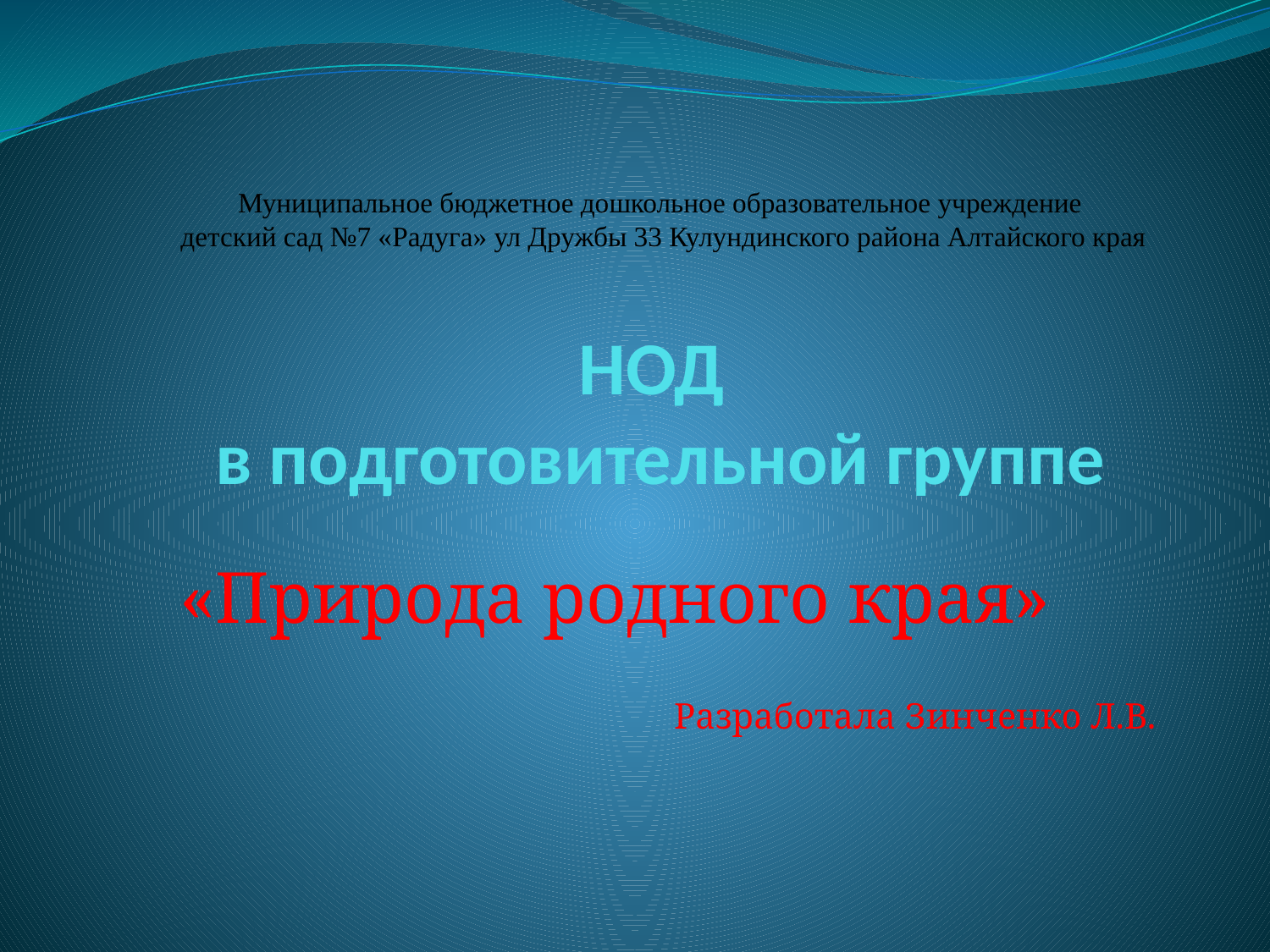

# Муниципальное бюджетное дошкольное образовательное учреждение детский сад №7 «Радуга» ул Дружбы 33 Кулундинского района Алтайского края НОД в подготовительной группе

«Природа родного края»

Разработала Зинченко Л.В.